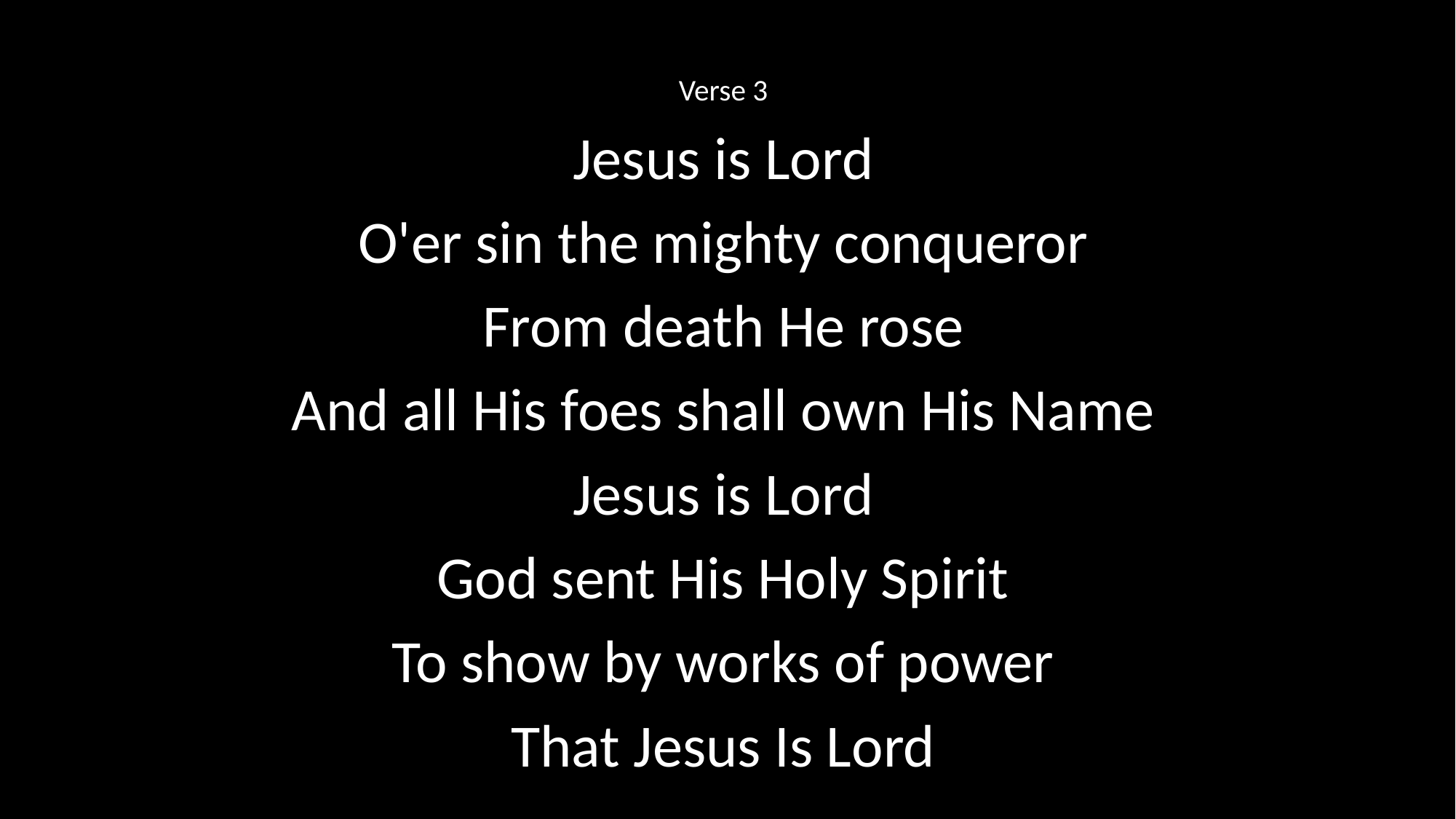

Verse 3
Jesus is Lord
O'er sin the mighty conqueror
From death He rose
And all His foes shall own His Name
Jesus is Lord
God sent His Holy Spirit
To show by works of power
That Jesus Is Lord